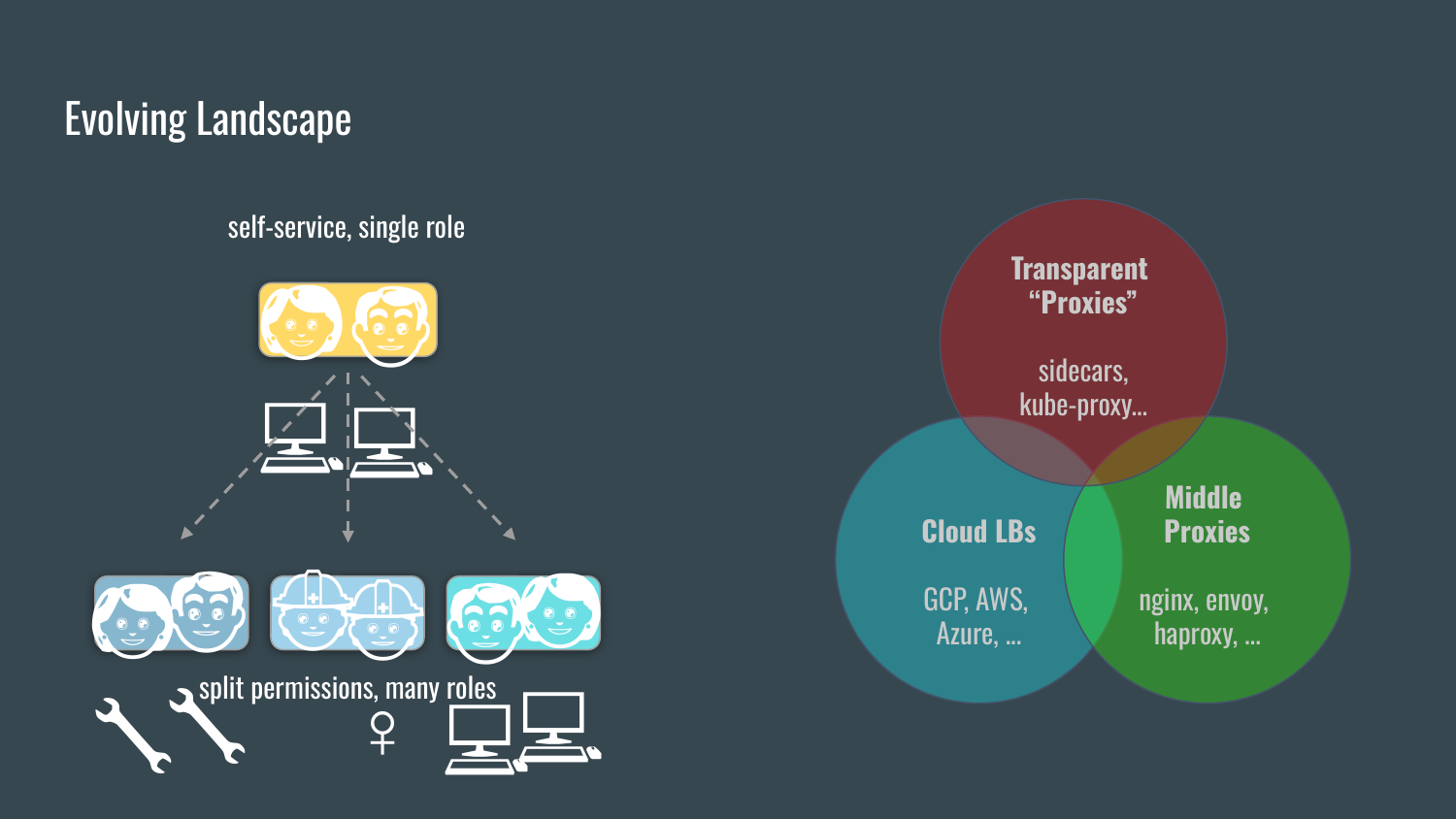

# Evolving Landscape
self-service, single role
👩‍💻
👨‍💻

👷
👩‍💻
👨‍🔧
👷‍♀️
👩‍🔧
👨‍💻

split permissions, many roles
Transparent
“Proxies”
sidecars,
kube-proxy...
Cloud LBs
GCP, AWS,
Azure, ...
Middle
Proxies
nginx, envoy,
haproxy, ...